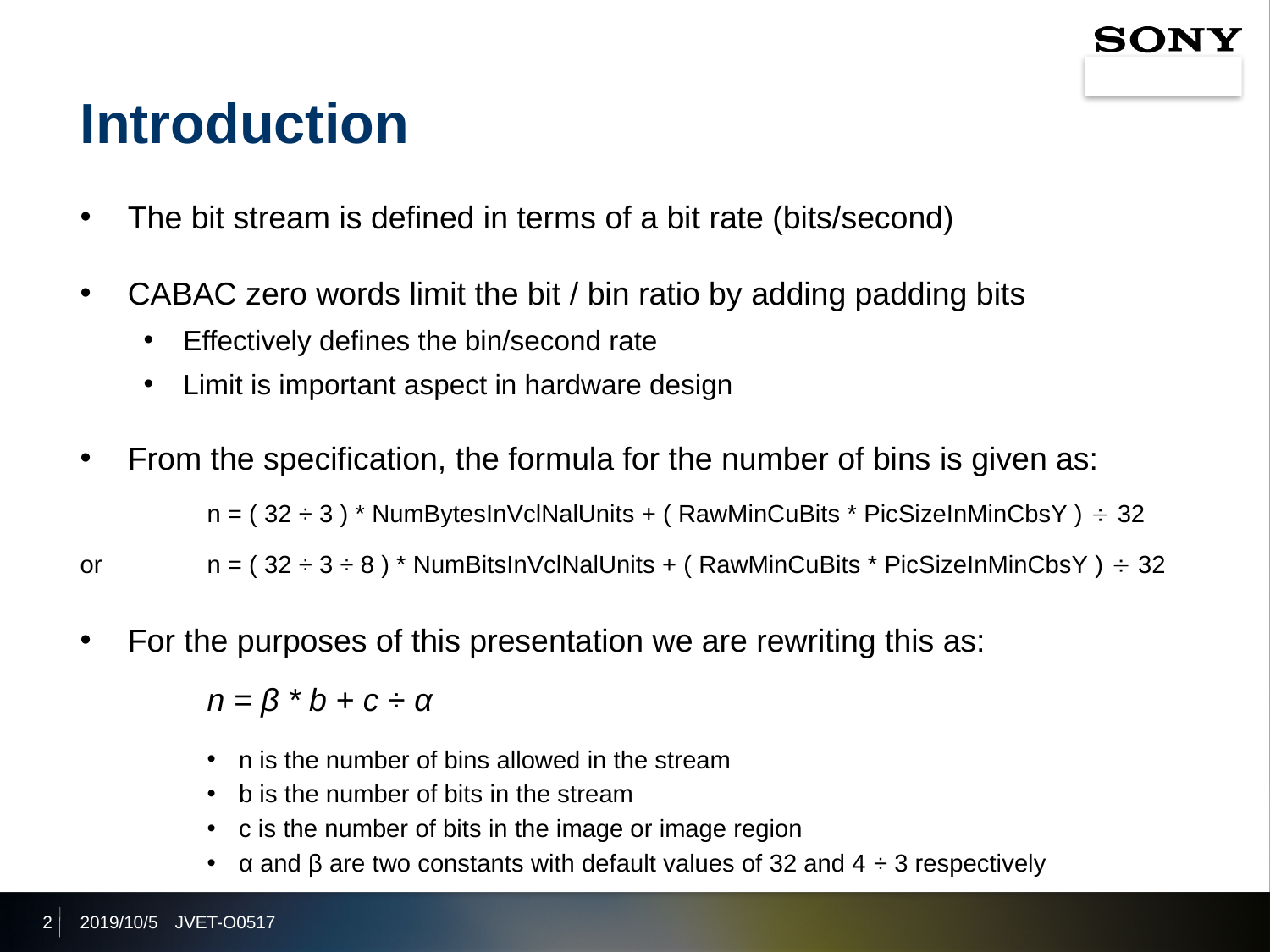

# Introduction

The bit stream is defined in terms of a bit rate (bits/second)

CABAC zero words limit the bit / bin ratio by adding padding bits
Effectively defines the bin/second rate
Limit is important aspect in hardware design

From the specification, the formula for the number of bins is given as:
	n = ( 32 ÷ 3 ) * NumBytesInVclNalUnits + ( RawMinCuBits * PicSizeInMinCbsY ) ÷ 32
or	n = ( 32 ÷ 3 ÷ 8 ) * NumBitsInVclNalUnits + ( RawMinCuBits * PicSizeInMinCbsY ) ÷ 32
For the purposes of this presentation we are rewriting this as:
	n = β * b + c ÷ α
n is the number of bins allowed in the stream
b is the number of bits in the stream
c is the number of bits in the image or image region
α and β are two constants with default values of 32 and 4 ÷ 3 respectively

2
2019/10/5
JVET-O0517